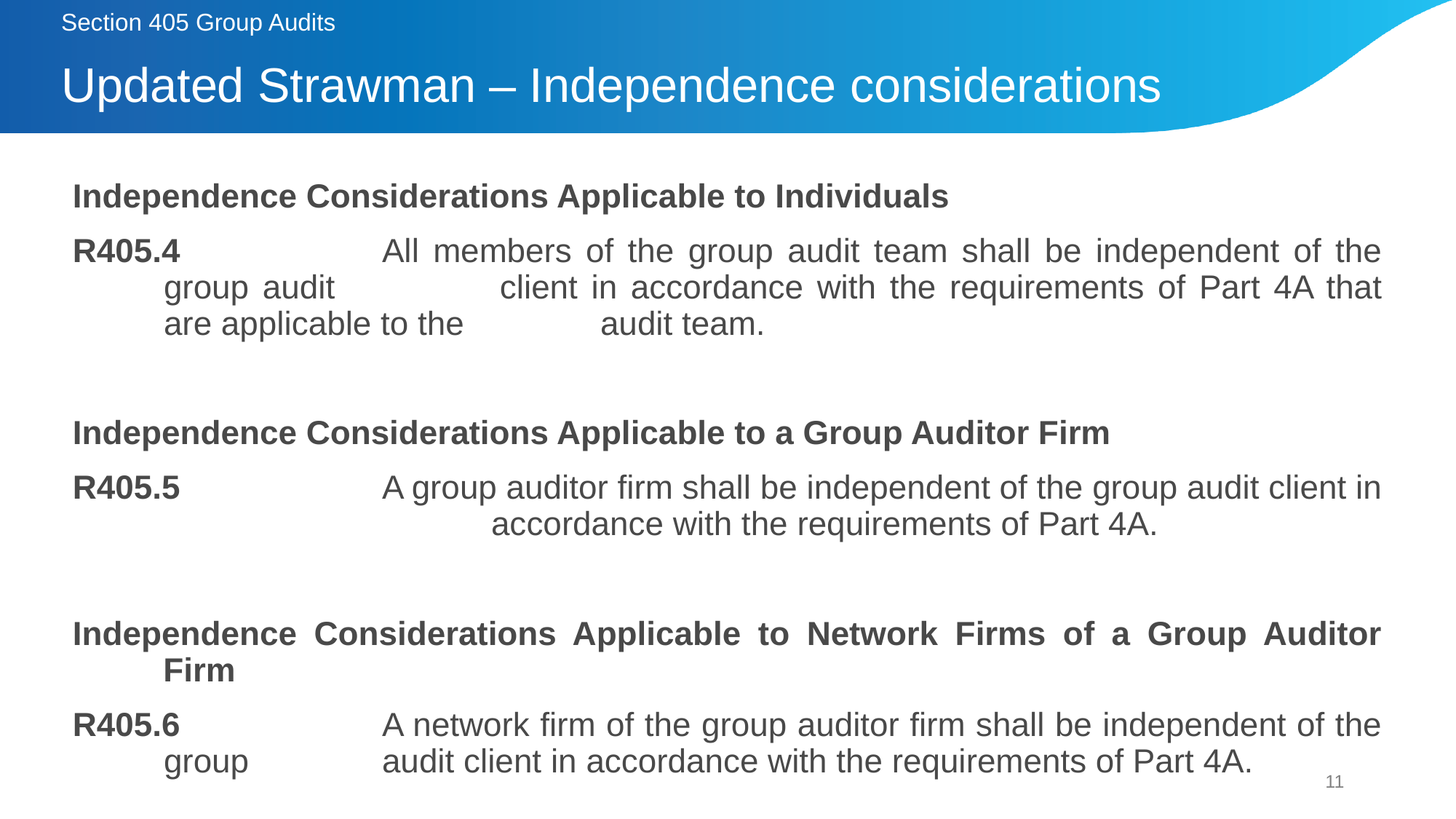

Section 405 Group Audits
# Updated Strawman – Independence considerations
Independence Considerations Applicable to Individuals
R405.4		All members of the group audit team shall be independent of the group audit 		client in accordance with the requirements of Part 4A that are applicable to the 		audit team.

Independence Considerations Applicable to a Group Auditor Firm
R405.5		A group auditor firm shall be independent of the group audit client in 			accordance with the requirements of Part 4A.

Independence Considerations Applicable to Network Firms of a Group Auditor Firm
R405.6		A network firm of the group auditor firm shall be independent of the group 		audit client in accordance with the requirements of Part 4A.
11